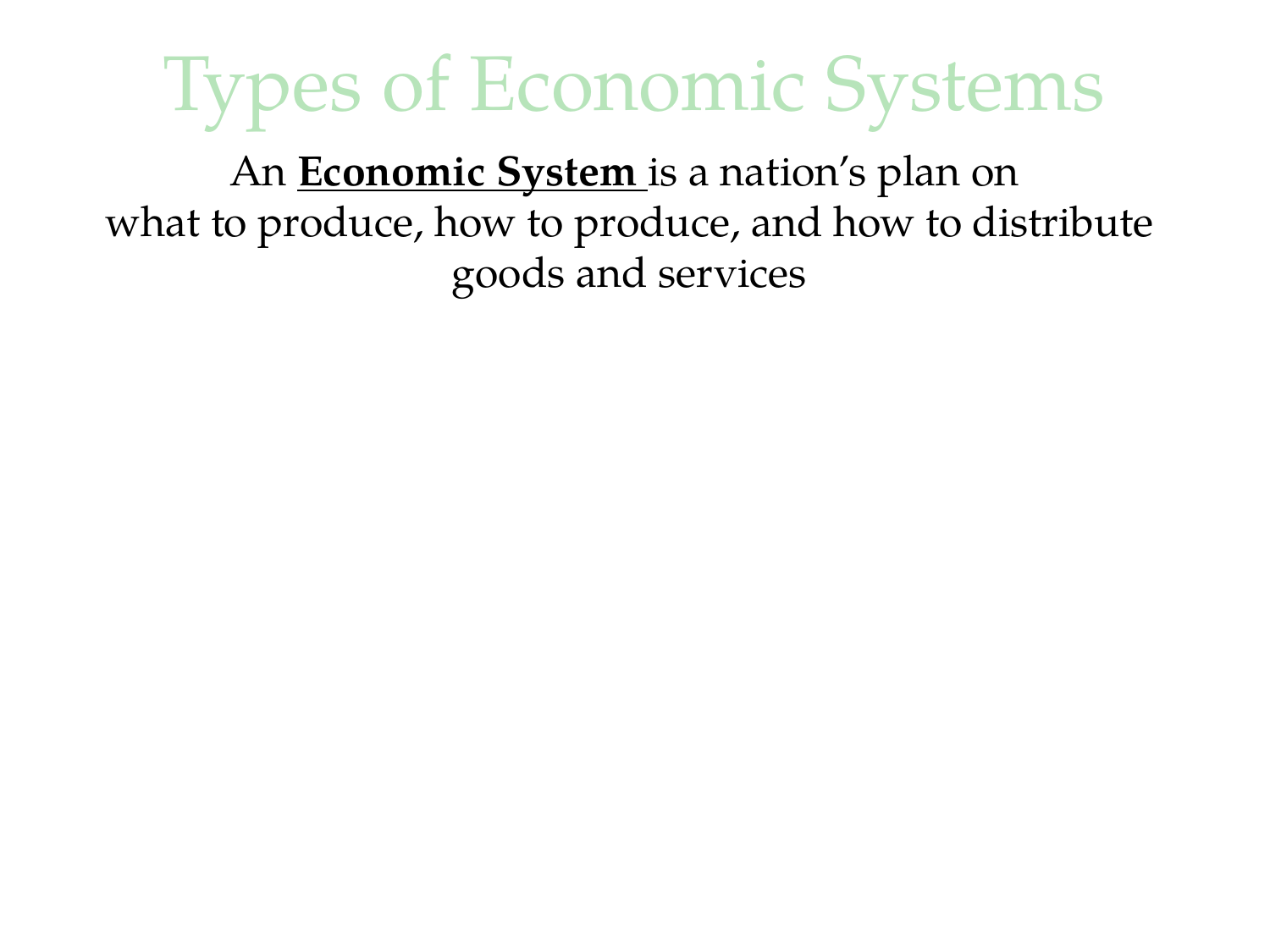

# Types of Economic Systems
An Economic System is a nation’s plan on
what to produce, how to produce, and how to distribute goods and services